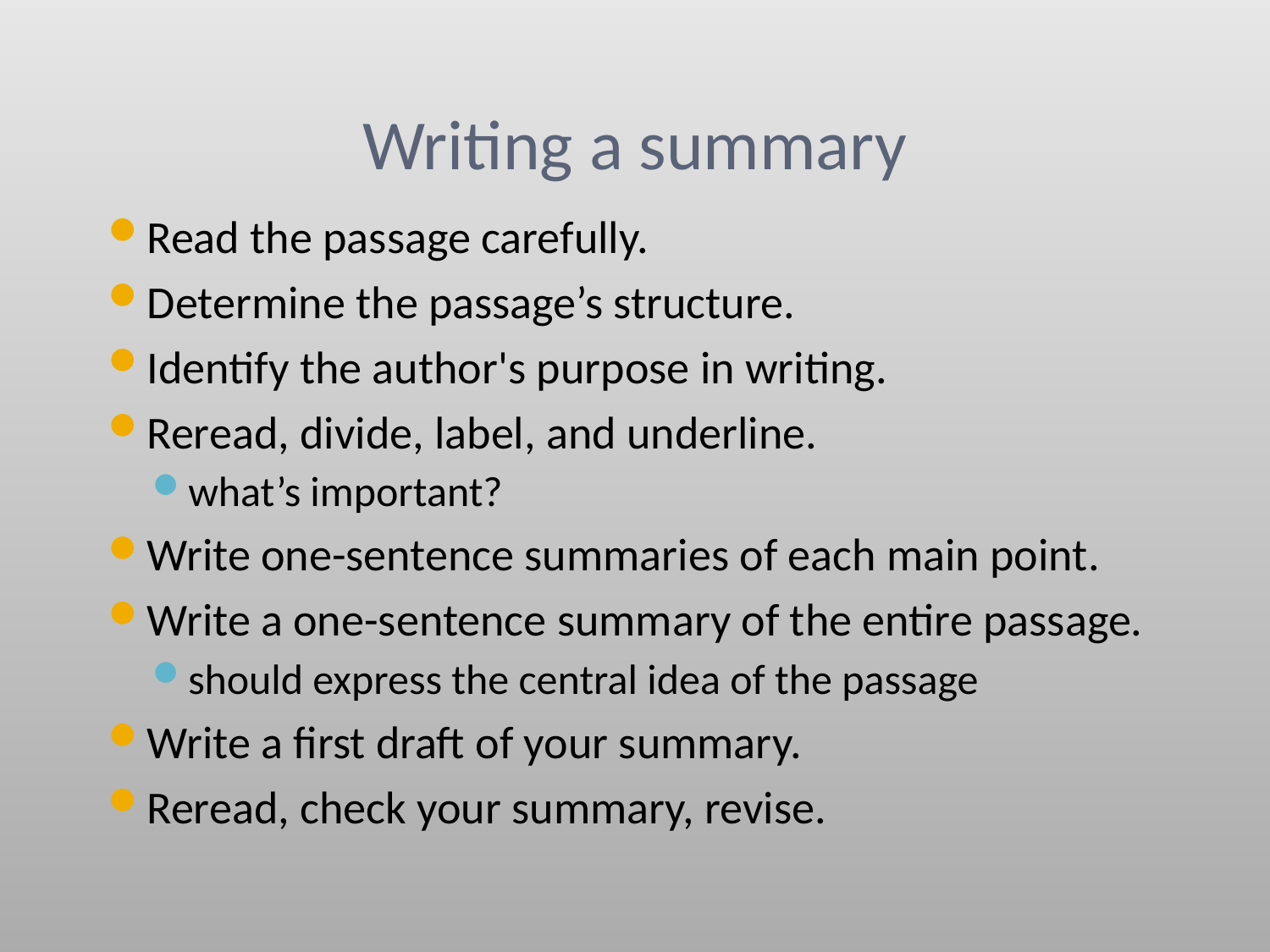

# Writing a summary
Read the passage carefully.
Determine the passage’s structure.
Identify the author's purpose in writing.
Reread, divide, label, and underline.
what’s important?
Write one-sentence summaries of each main point.
Write a one-sentence summary of the entire passage.
should express the central idea of the passage
Write a first draft of your summary.
Reread, check your summary, revise.